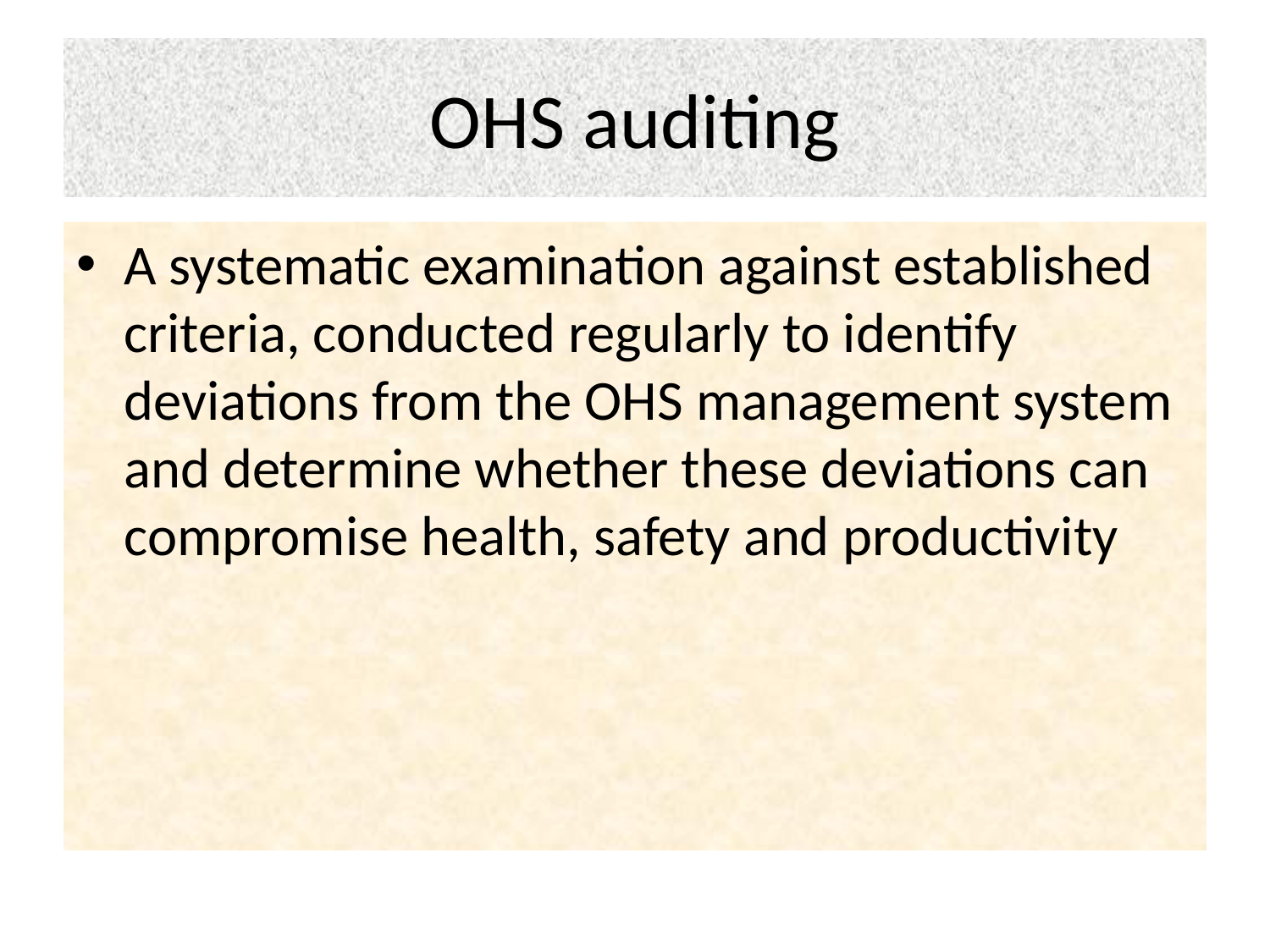

# OHS auditing
A systematic examination against established criteria, conducted regularly to identify deviations from the OHS management system and determine whether these deviations can compromise health, safety and productivity